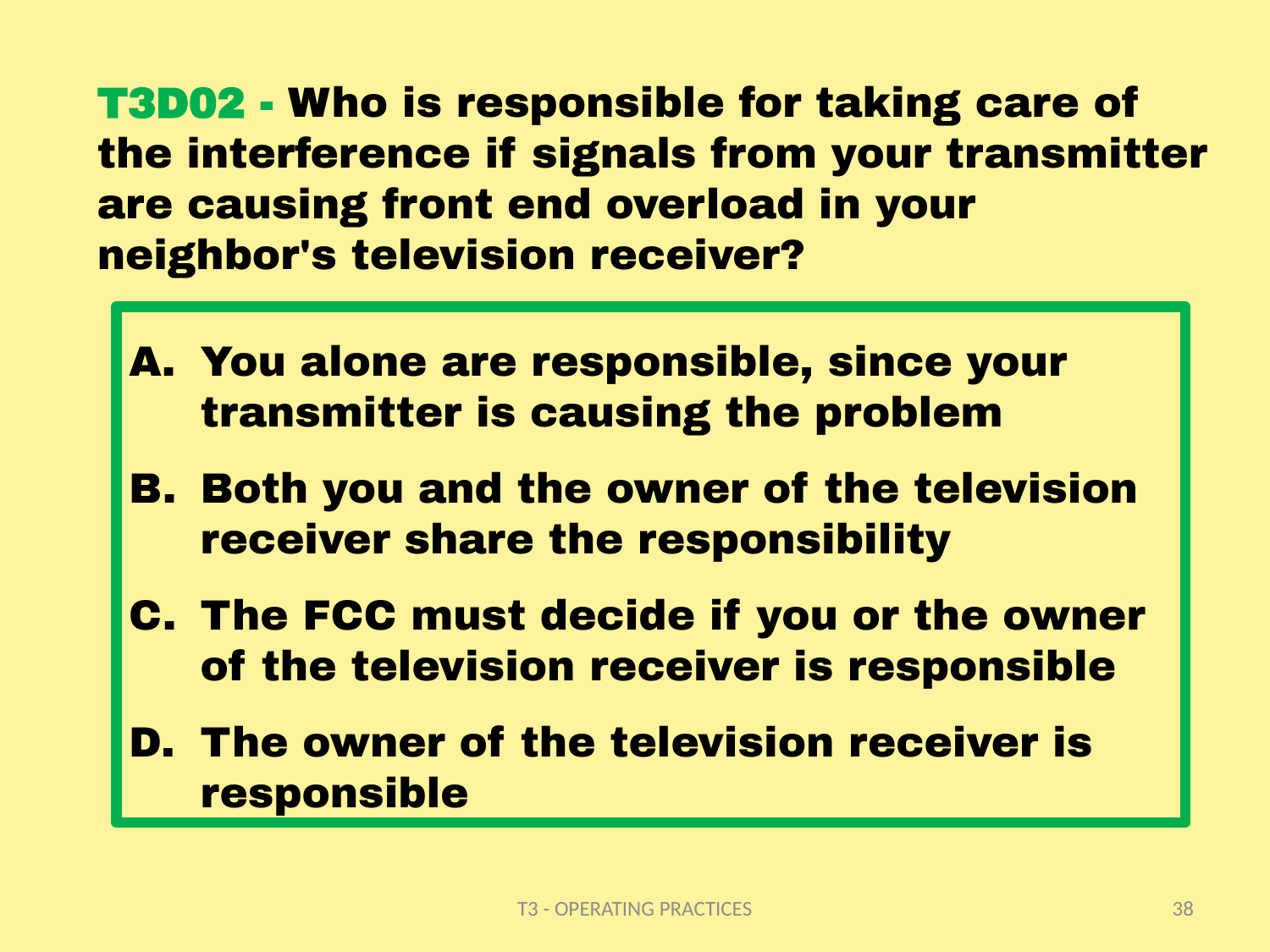

# T3D02 - Who is responsible for taking care of the interference if signals from your transmitter are causing front end overload in your neighbor's television receiver?

You alone are responsible, since your transmitter is causing the problem

Both you and the owner of the television receiver share the responsibility

The FCC must decide if you or the owner of the television receiver is responsible

The owner of the television receiver is responsible
T3 - OPERATING PRACTICES
38